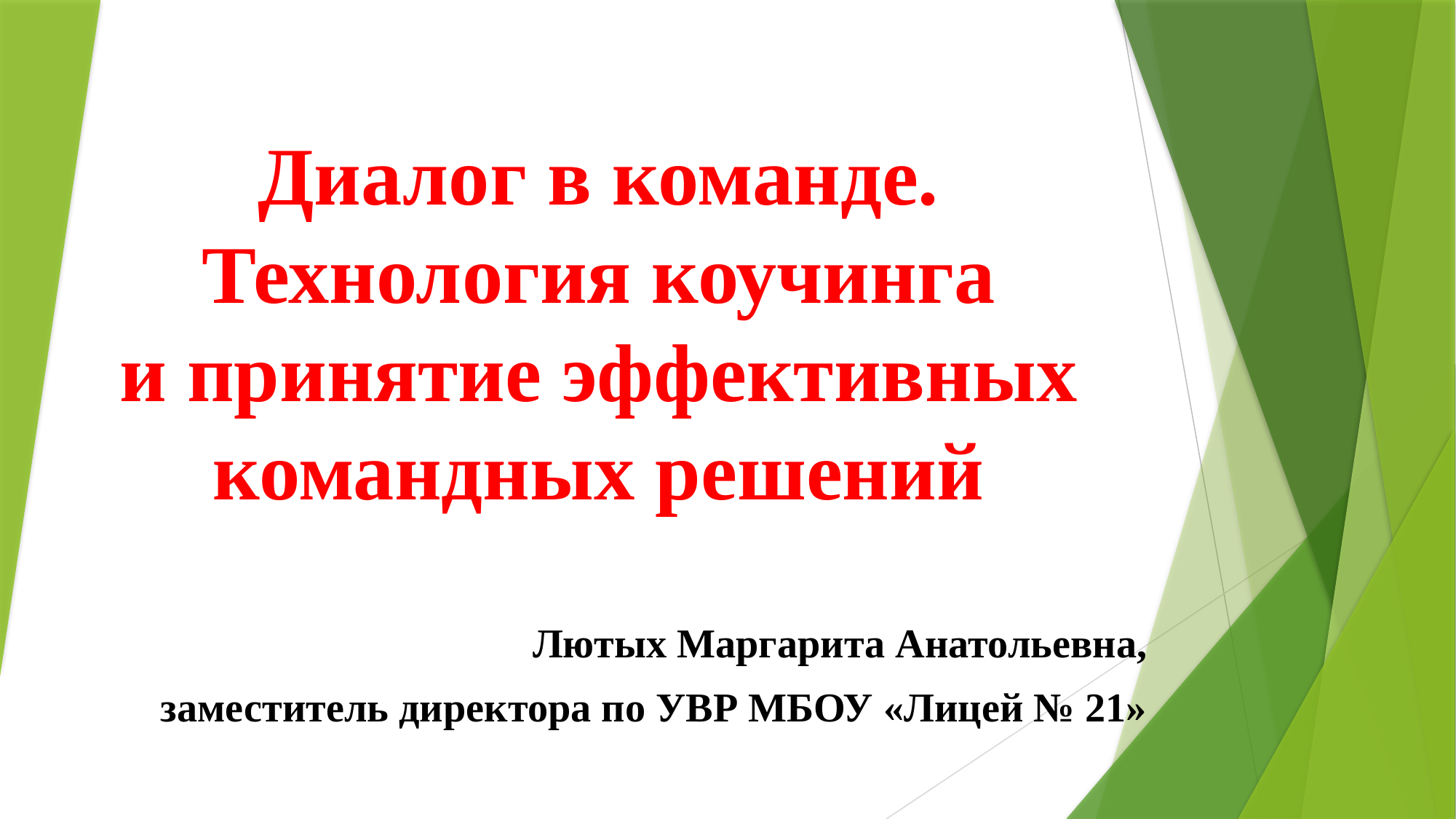

# Диалог в команде. Технология коучинга и принятие эффективных командных решений
Лютых Маргарита Анатольевна,
заместитель директора по УВР МБОУ «Лицей № 21»